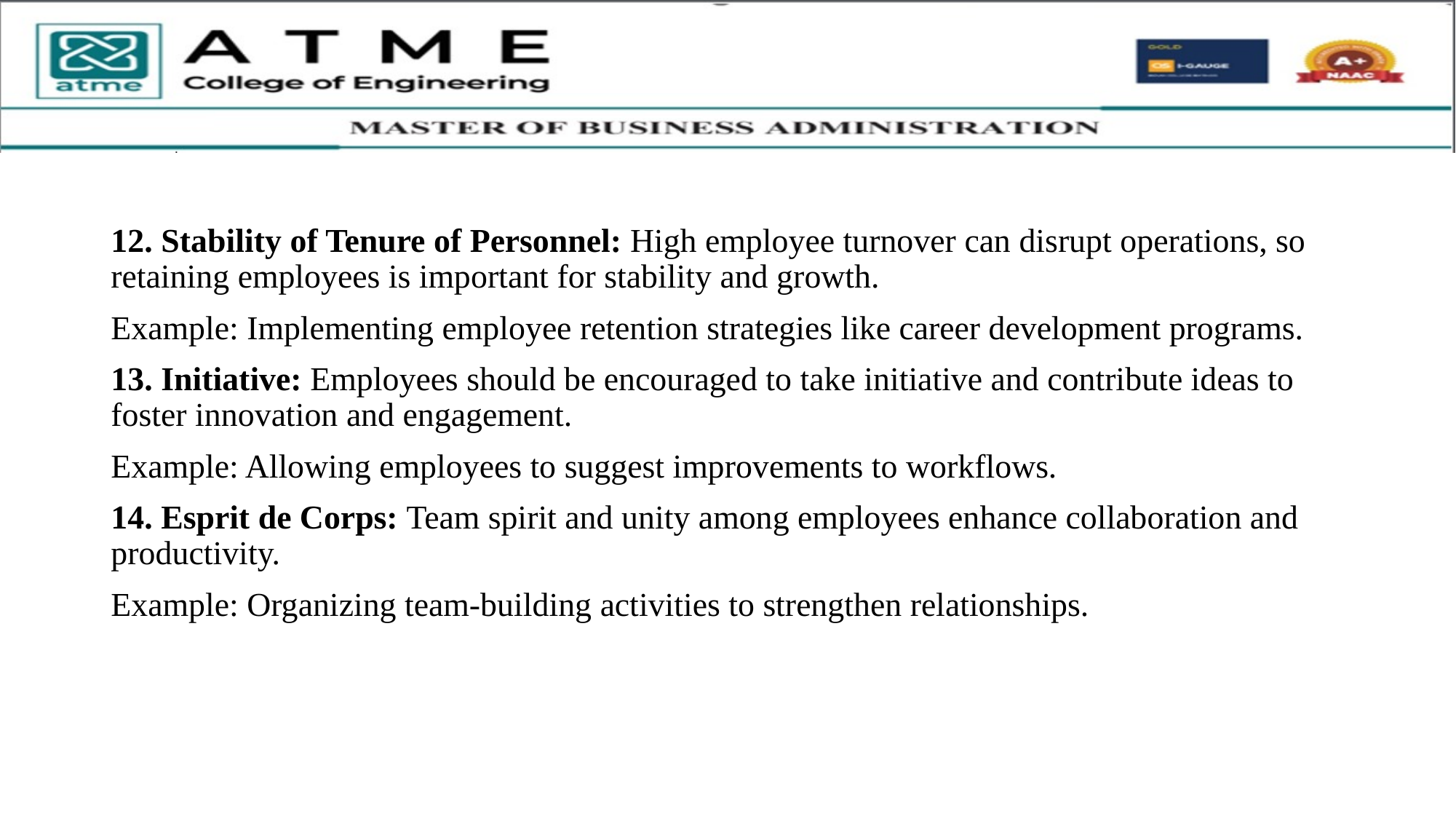

12. Stability of Tenure of Personnel: High employee turnover can disrupt operations, so retaining employees is important for stability and growth.
Example: Implementing employee retention strategies like career development programs.
13. Initiative: Employees should be encouraged to take initiative and contribute ideas to foster innovation and engagement.
Example: Allowing employees to suggest improvements to workflows.
14. Esprit de Corps: Team spirit and unity among employees enhance collaboration and productivity.
Example: Organizing team-building activities to strengthen relationships.